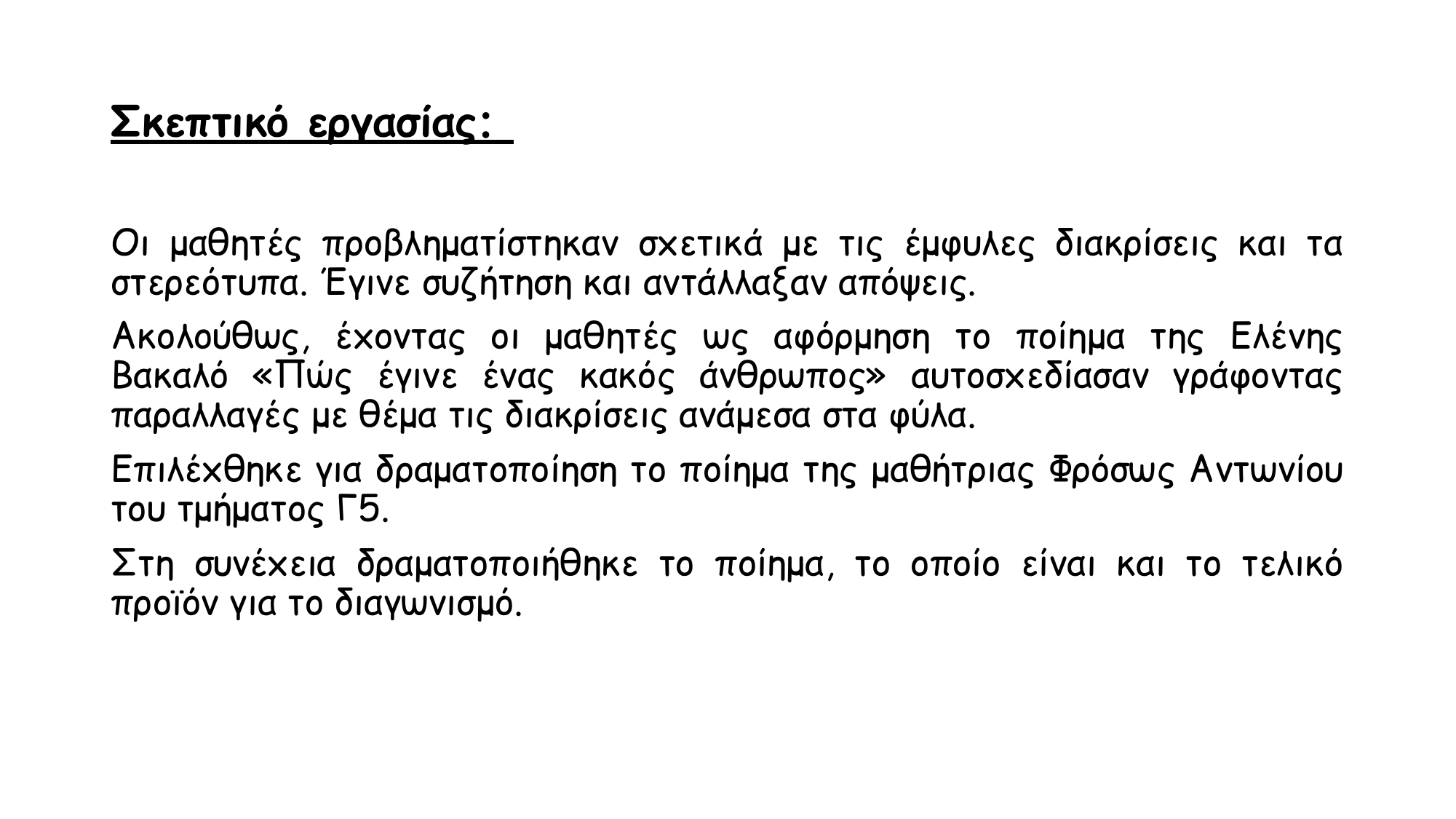

# Σκεπτικό εργασίας:
Οι μαθητές προβληματίστηκαν σχετικά με τις έμφυλες διακρίσεις και τα στερεότυπα. Έγινε συζήτηση και αντάλλαξαν απόψεις.
Ακολούθως, έχοντας οι μαθητές ως αφόρμηση το ποίημα της Ελένης Βακαλό «Πώς έγινε ένας κακός άνθρωπος» αυτοσχεδίασαν γράφοντας παραλλαγές με θέμα τις διακρίσεις ανάμεσα στα φύλα.
Επιλέχθηκε για δραματοποίηση το ποίημα της μαθήτριας Φρόσως Αντωνίου του τμήματος Γ5.
Στη συνέχεια δραματοποιήθηκε το ποίημα, το οποίο είναι και το τελικό προϊόν για το διαγωνισμό.